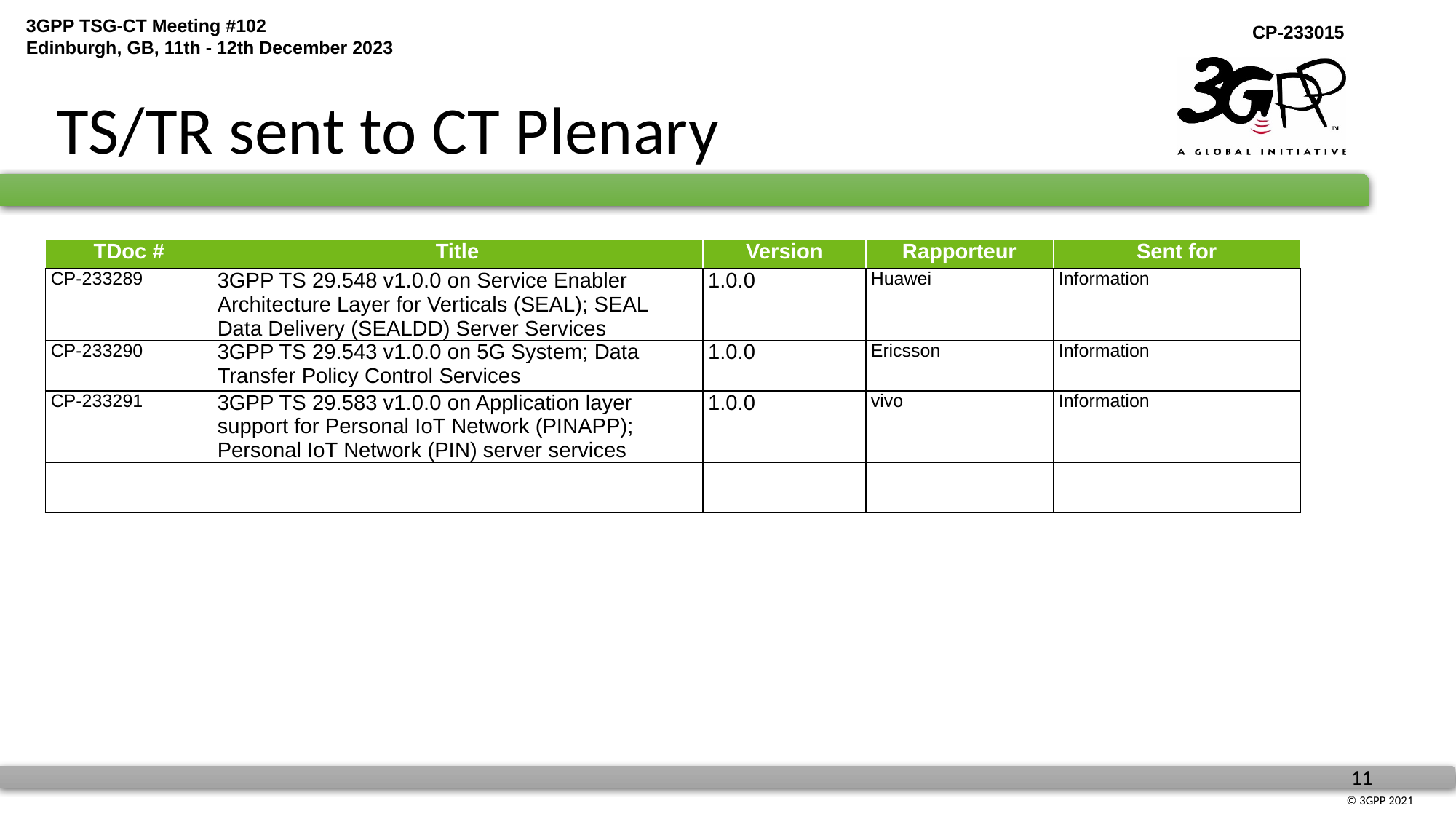

# TS/TR sent to CT Plenary
| TDoc # | Title | Version | Rapporteur | Sent for |
| --- | --- | --- | --- | --- |
| CP-233289 | 3GPP TS 29.548 v1.0.0 on Service Enabler Architecture Layer for Verticals (SEAL); SEAL Data Delivery (SEALDD) Server Services | 1.0.0 | Huawei | Information |
| CP-233290 | 3GPP TS 29.543 v1.0.0 on 5G System; Data Transfer Policy Control Services | 1.0.0 | Ericsson | Information |
| CP-233291 | 3GPP TS 29.583 v1.0.0 on Application layer support for Personal IoT Network (PINAPP); Personal IoT Network (PIN) server services | 1.0.0 | vivo | Information |
|  |  |  |  |  |